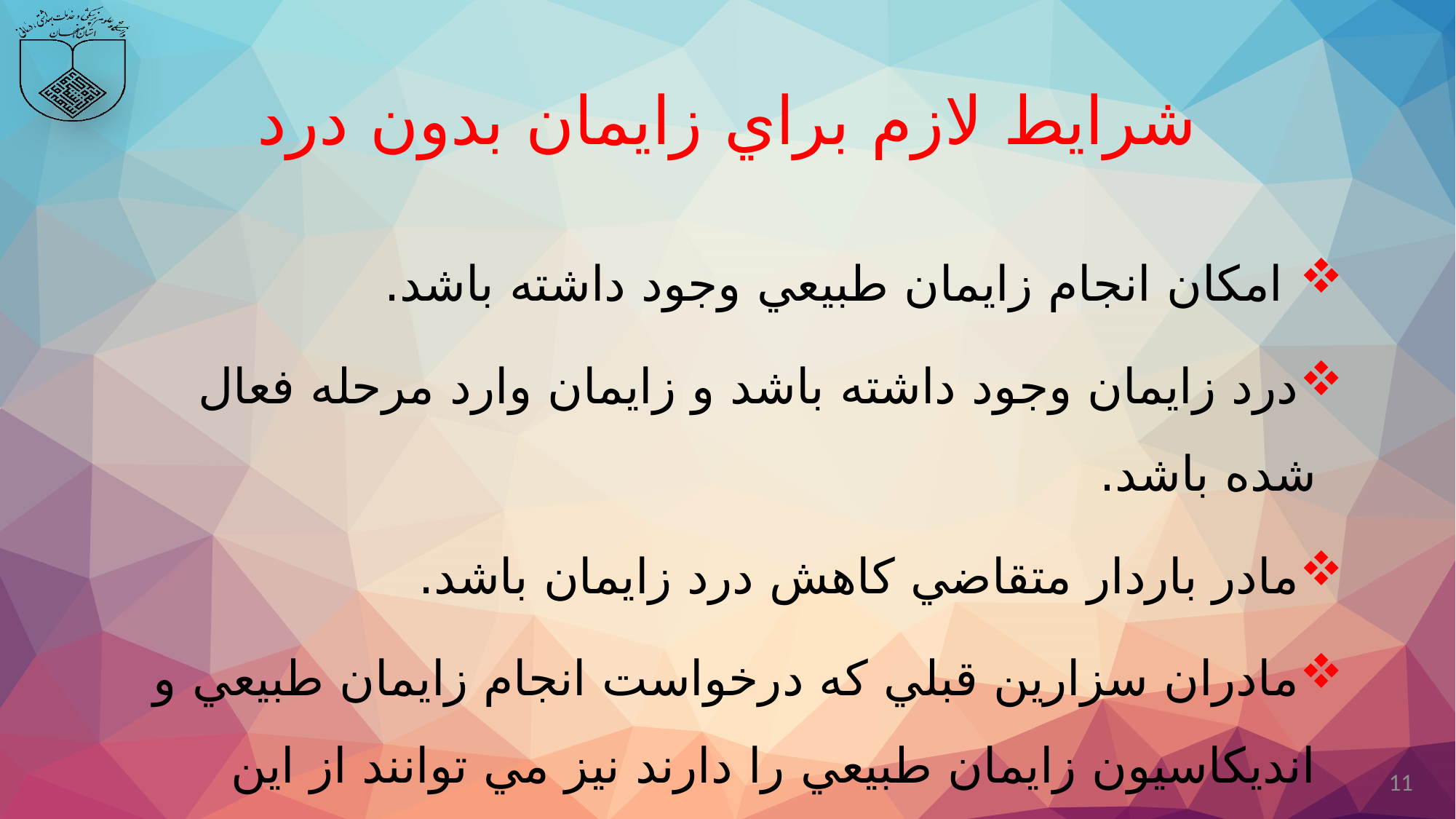

# شرايط لازم براي زايمان بدون درد
 امكان انجام زايمان طبيعي وجود داشته باشد.
درد زايمان وجود داشته باشد و زايمان وارد مرحله فعال شده باشد.
مادر باردار متقاضي كاهش درد زايمان باشد.
مادران سزارين قبلي كه درخواست انجام زايمان طبيعي و انديكاسيون زايمان طبيعي را دارند نيز مي توانند از اين روش بي دردي استفاده كنند.
11